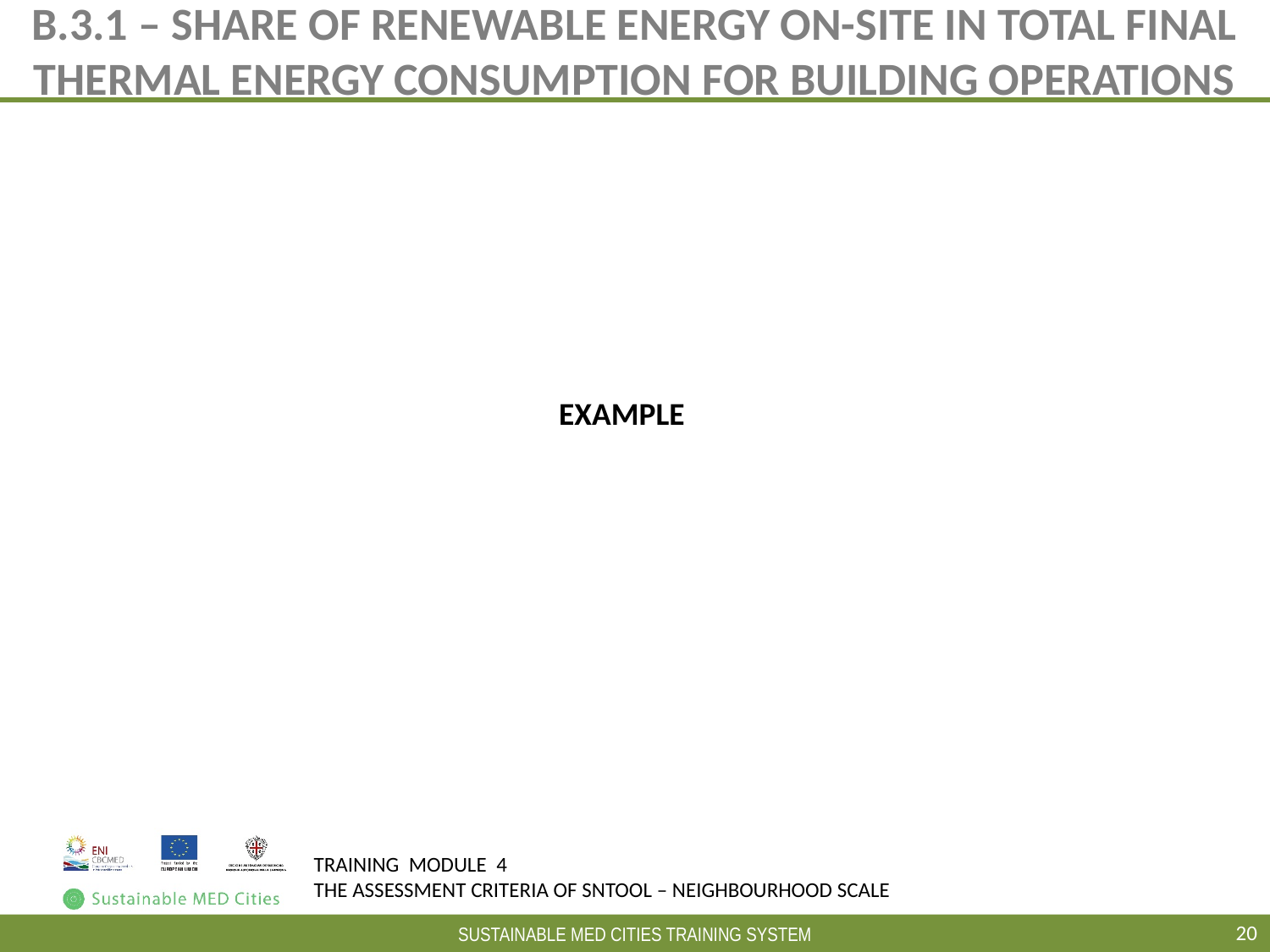

# B.3.1 – SHARE OF RENEWABLE ENERGY ON-SITE IN TOTAL FINAL THERMAL ENERGY CONSUMPTION FOR BUILDING OPERATIONS

EXAMPLE
20